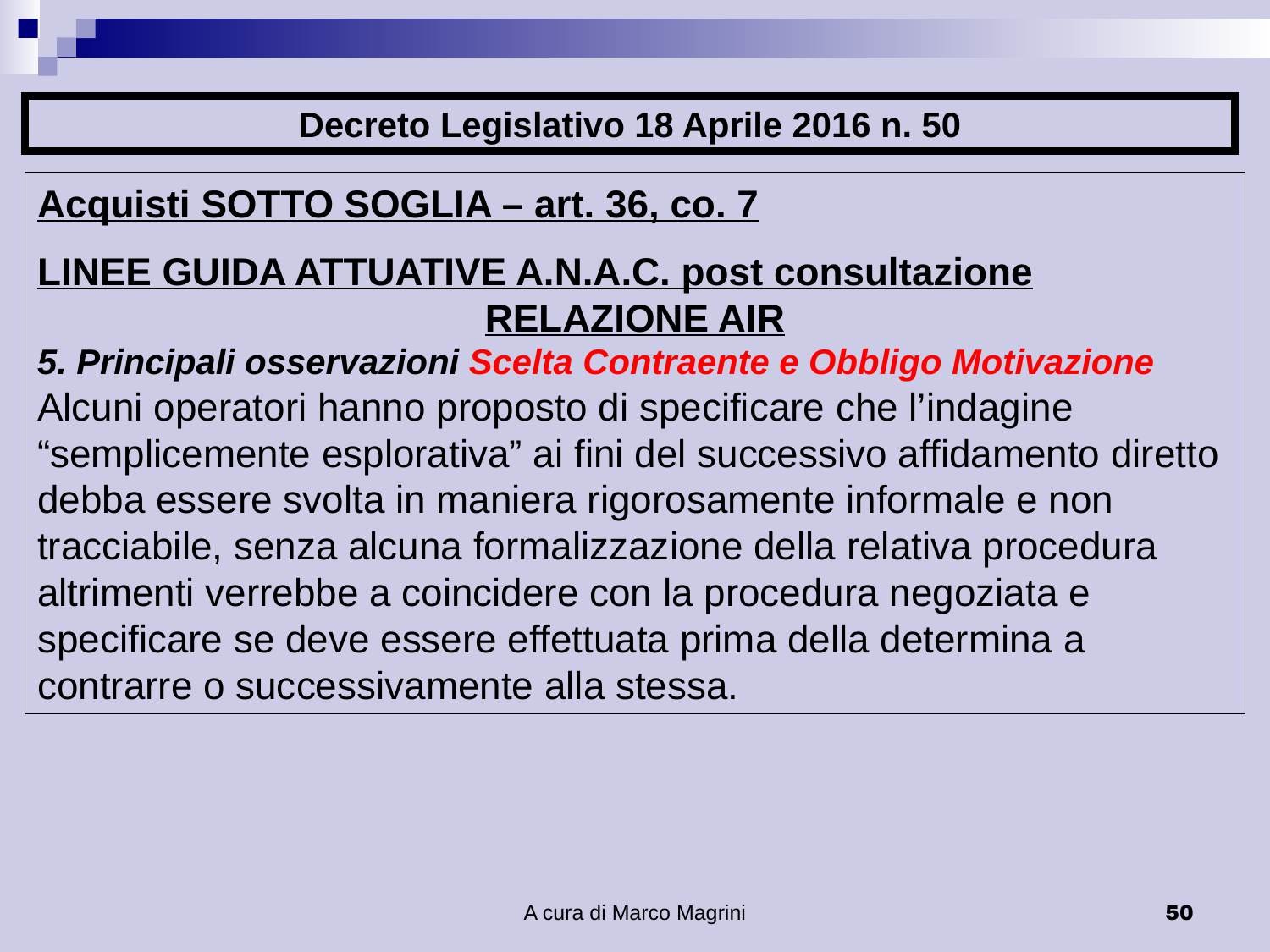

Decreto Legislativo 18 Aprile 2016 n. 50
Acquisti SOTTO SOGLIA – art. 36, co. 7

LINEE GUIDA ATTUATIVE A.N.A.C. post consultazione
RELAZIONE AIR
5. Principali osservazioni Scelta Contraente e Obbligo Motivazione
Alcuni operatori hanno proposto di specificare che l’indagine “semplicemente esplorativa” ai fini del successivo affidamento diretto debba essere svolta in maniera rigorosamente informale e non tracciabile, senza alcuna formalizzazione della relativa procedura altrimenti verrebbe a coincidere con la procedura negoziata e specificare se deve essere effettuata prima della determina a contrarre o successivamente alla stessa.

A cura di Marco Magrini
50